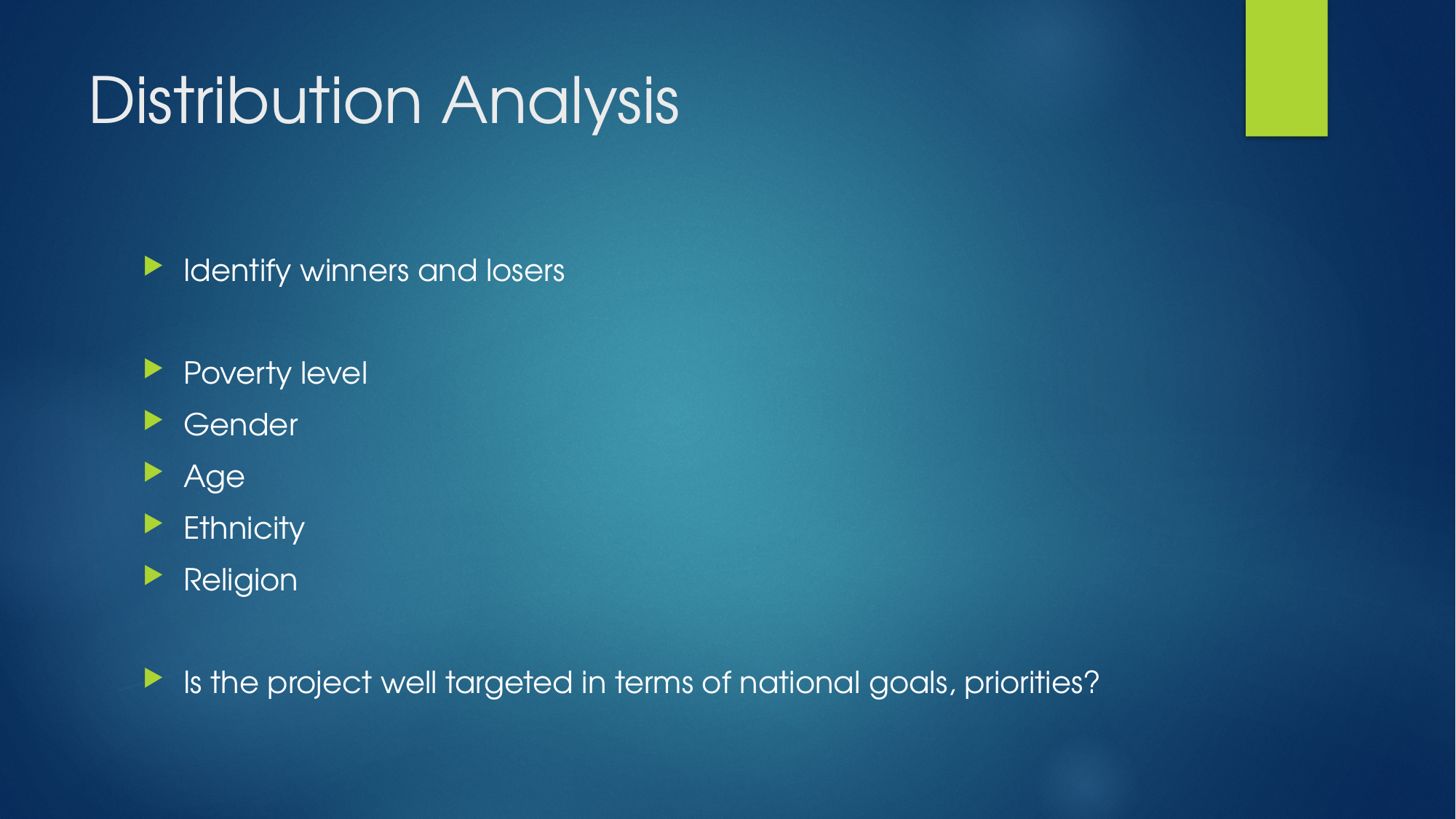

# Distribution Analysis
Identify winners and losers

Poverty level
Gender
Age
Ethnicity
Religion

Is the project well targeted in terms of national goals, priorities?